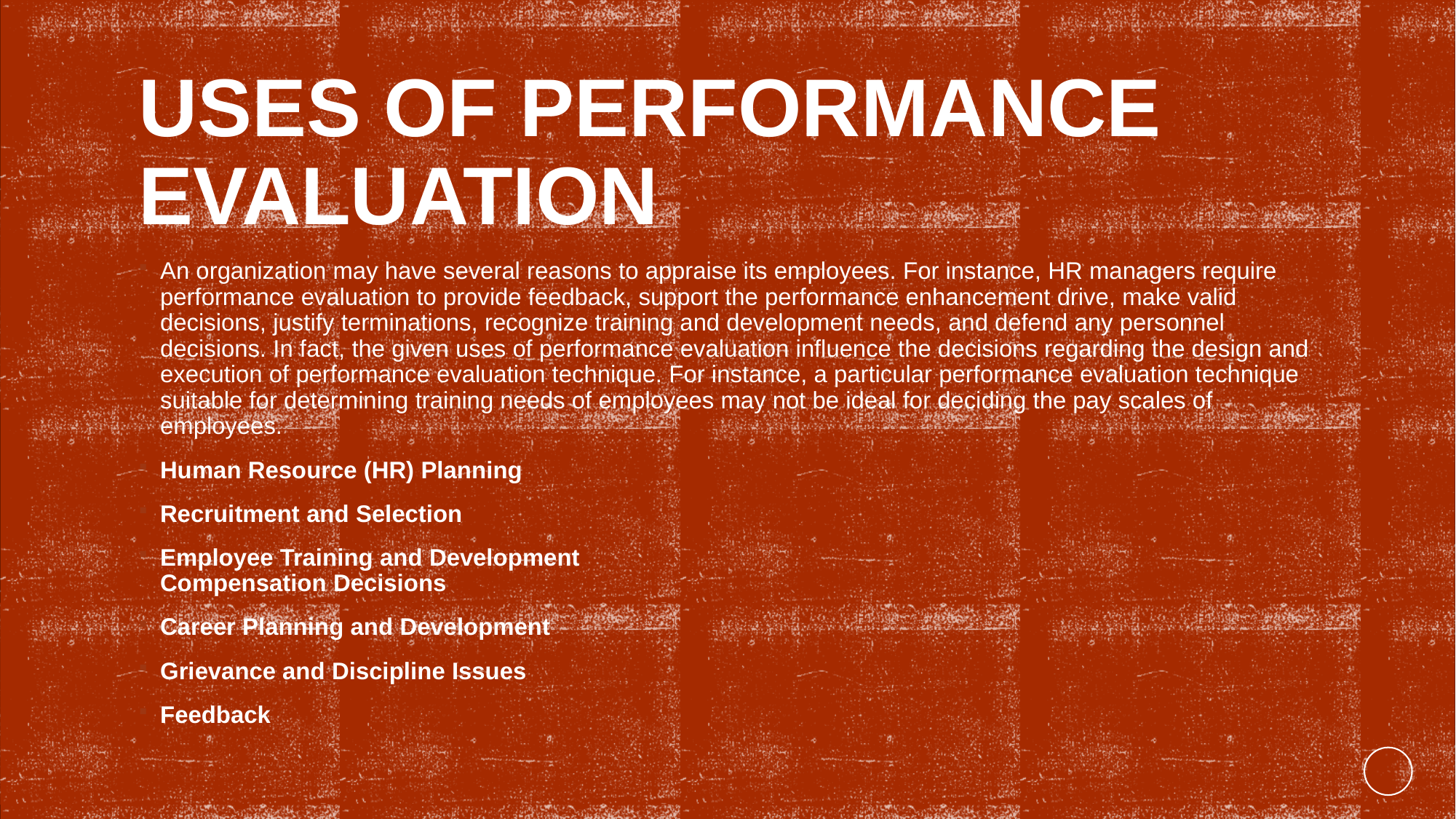

# Uses of Performance Evaluation
An organization may have several reasons to appraise its employees. For instance, HR managers require performance evaluation to provide feedback, support the performance enhancement drive, make valid decisions, justify terminations, recognize training and development needs, and defend any personnel decisions. In fact, the given uses of performance evaluation influence the decisions regarding the design and execution of performance evaluation technique. For instance, a particular performance evaluation technique suitable for determining training needs of employees may not be ideal for deciding the pay scales of employees.
Human Resource (HR) Planning
Recruitment and Selection
Employee Training and Development
Compensation Decisions
Career Planning and Development
Grievance and Discipline Issues
Feedback